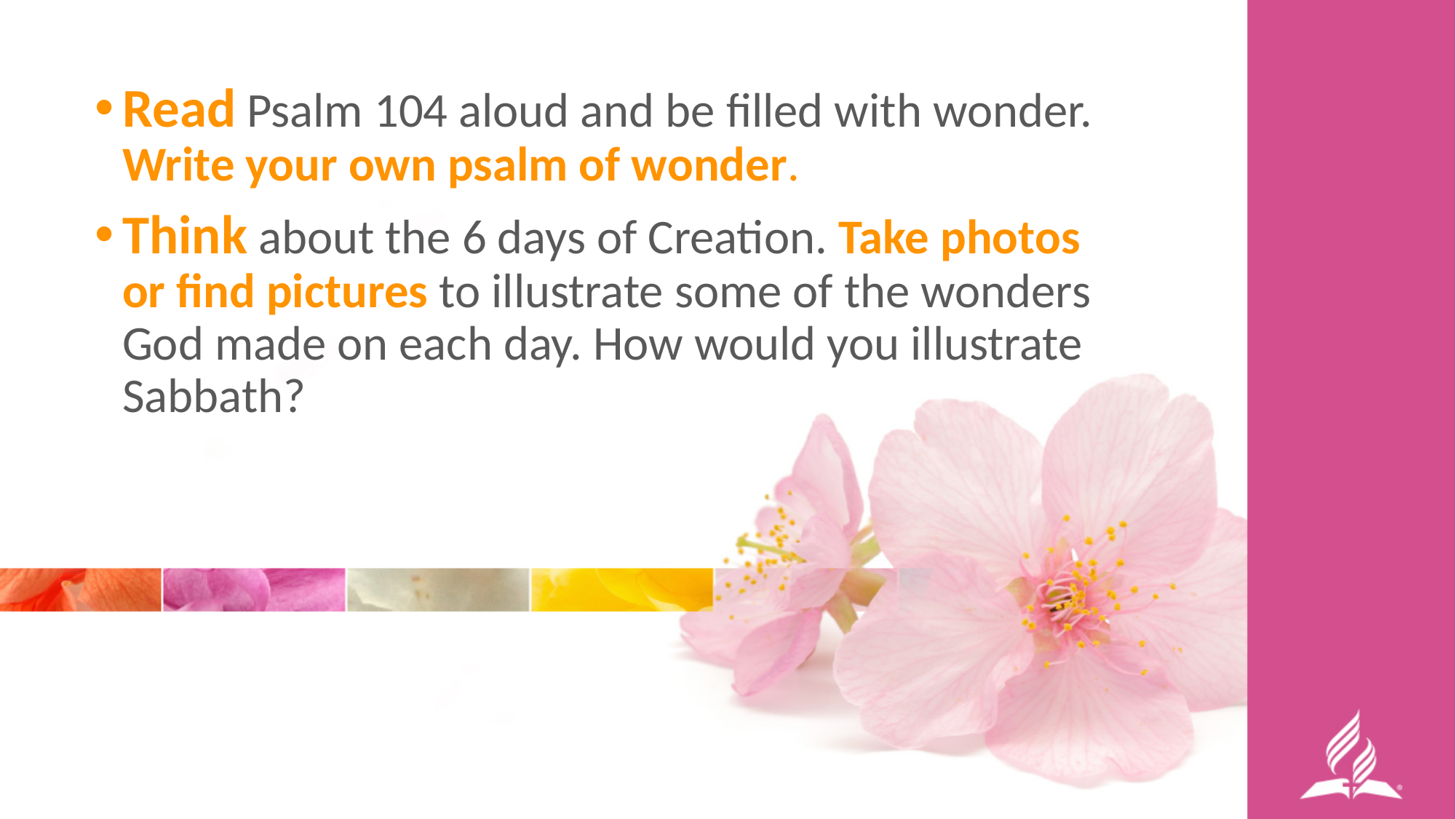

Read Psalm 104 aloud and be filled with wonder. Write your own psalm of wonder.
Think about the 6 days of Creation. Take photos or find pictures to illustrate some of the wonders God made on each day. How would you illustrate Sabbath?